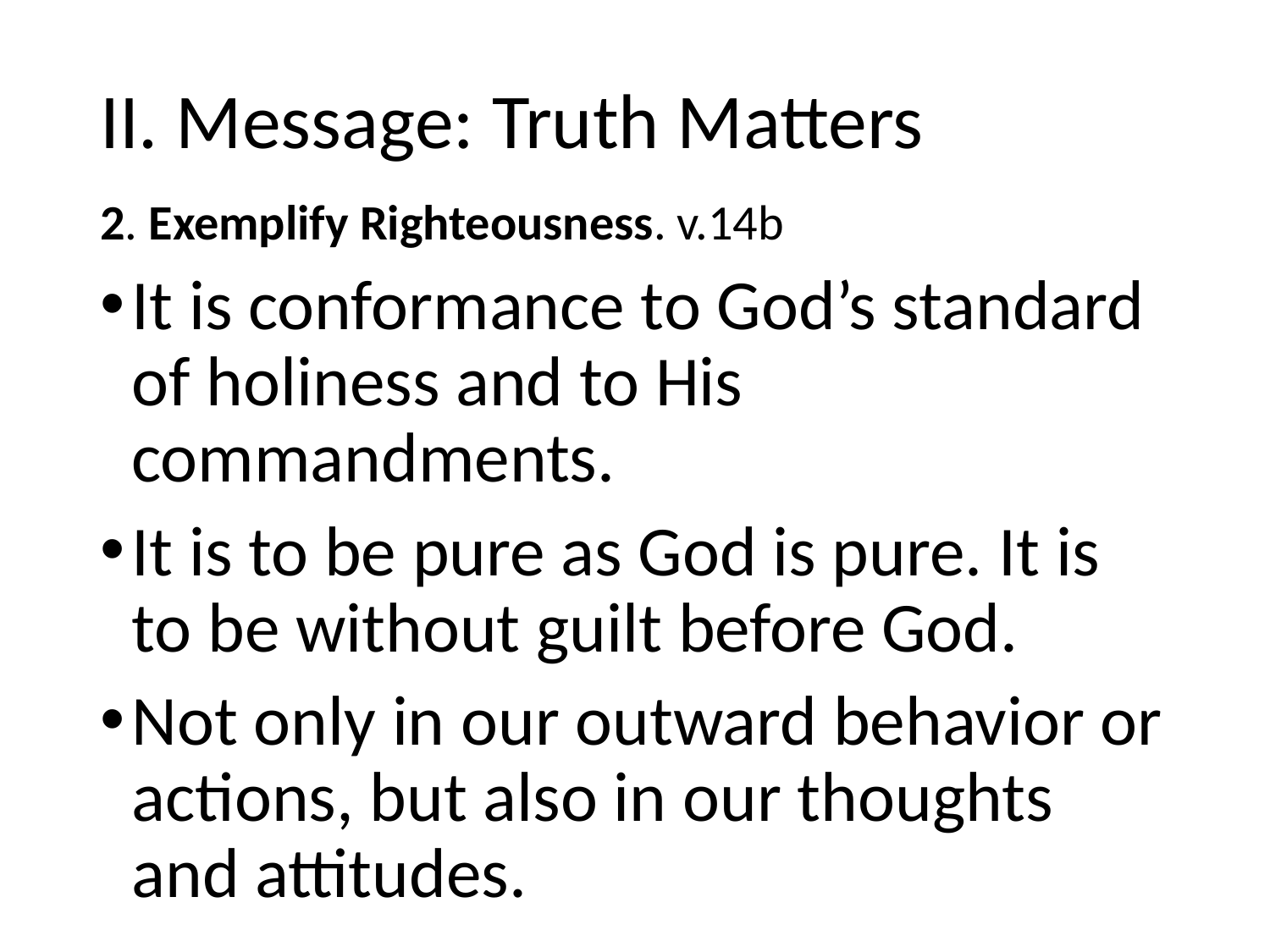

# II. Message: Truth Matters
2. Exemplify Righteousness. v.14b
It is conformance to God’s standard of holiness and to His commandments.
It is to be pure as God is pure. It is to be without guilt before God.
Not only in our outward behavior or actions, but also in our thoughts and attitudes.